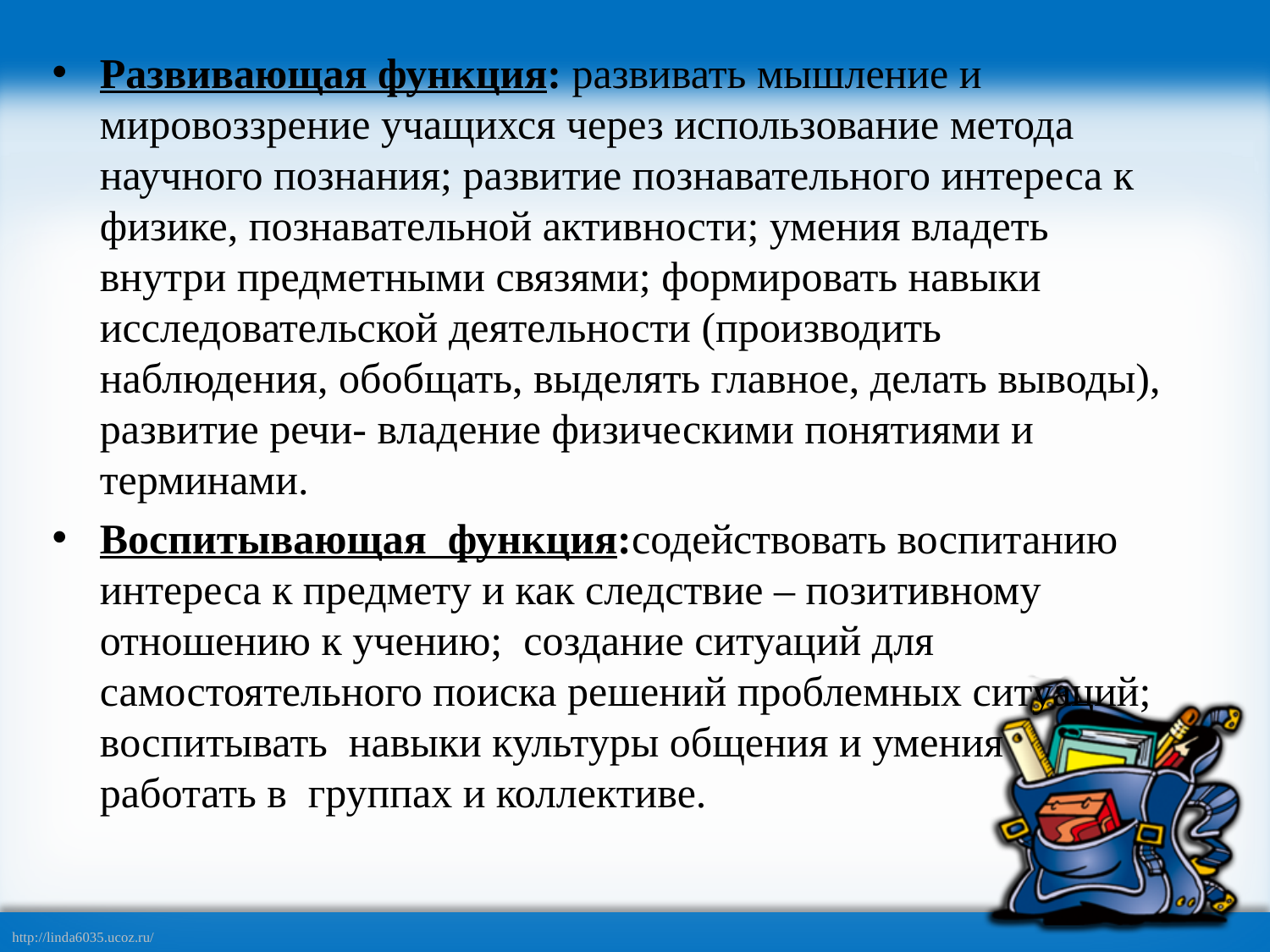

Развивающая функция: развивать мышление и мировоззрение учащихся через использование метода научного познания; развитие познавательного интереса к физике, познавательной активности; умения владеть  внутри предметными связями; формировать навыки исследовательской деятельности (производить наблюдения, обобщать, выделять главное, делать выводы), развитие речи- владение физическими понятиями и терминами.
Воспитывающая  функция:содействовать воспитанию интереса к предмету и как следствие – позитивному отношению к учению;  создание ситуаций для самостоятельного поиска решений проблемных ситуаций; воспитывать  навыки культуры общения и умения работать в  группах и коллективе.